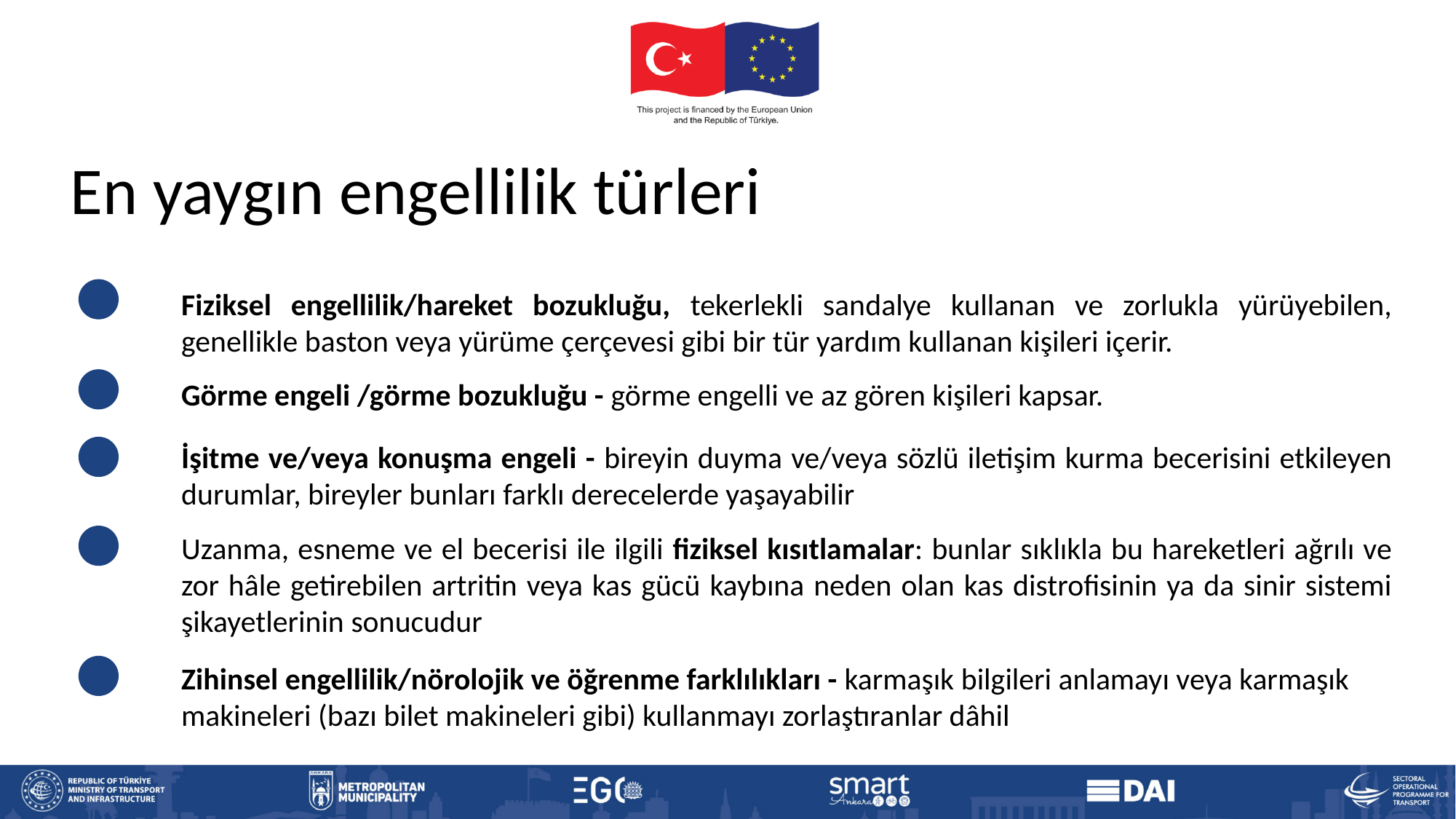

# En yaygın engellilik türleri

Fiziksel engellilik/hareket bozukluğu, tekerlekli sandalye kullanan ve zorlukla yürüyebilen, genellikle baston veya yürüme çerçevesi gibi bir tür yardım kullanan kişileri içerir.

Görme engeli /görme bozukluğu - görme engelli ve az gören kişileri kapsar.
İşitme ve/veya konuşma engeli - bireyin duyma ve/veya sözlü iletişim kurma becerisini etkileyen durumlar, bireyler bunları farklı derecelerde yaşayabilir

Uzanma, esneme ve el becerisi ile ilgili fiziksel kısıtlamalar: bunlar sıklıkla bu hareketleri ağrılı ve zor hâle getirebilen artritin veya kas gücü kaybına neden olan kas distrofisinin ya da sinir sistemi şikayetlerinin sonucudur

Zihinsel engellilik/nörolojik ve öğrenme farklılıkları - karmaşık bilgileri anlamayı veya karmaşık makineleri (bazı bilet makineleri gibi) kullanmayı zorlaştıranlar dâhil